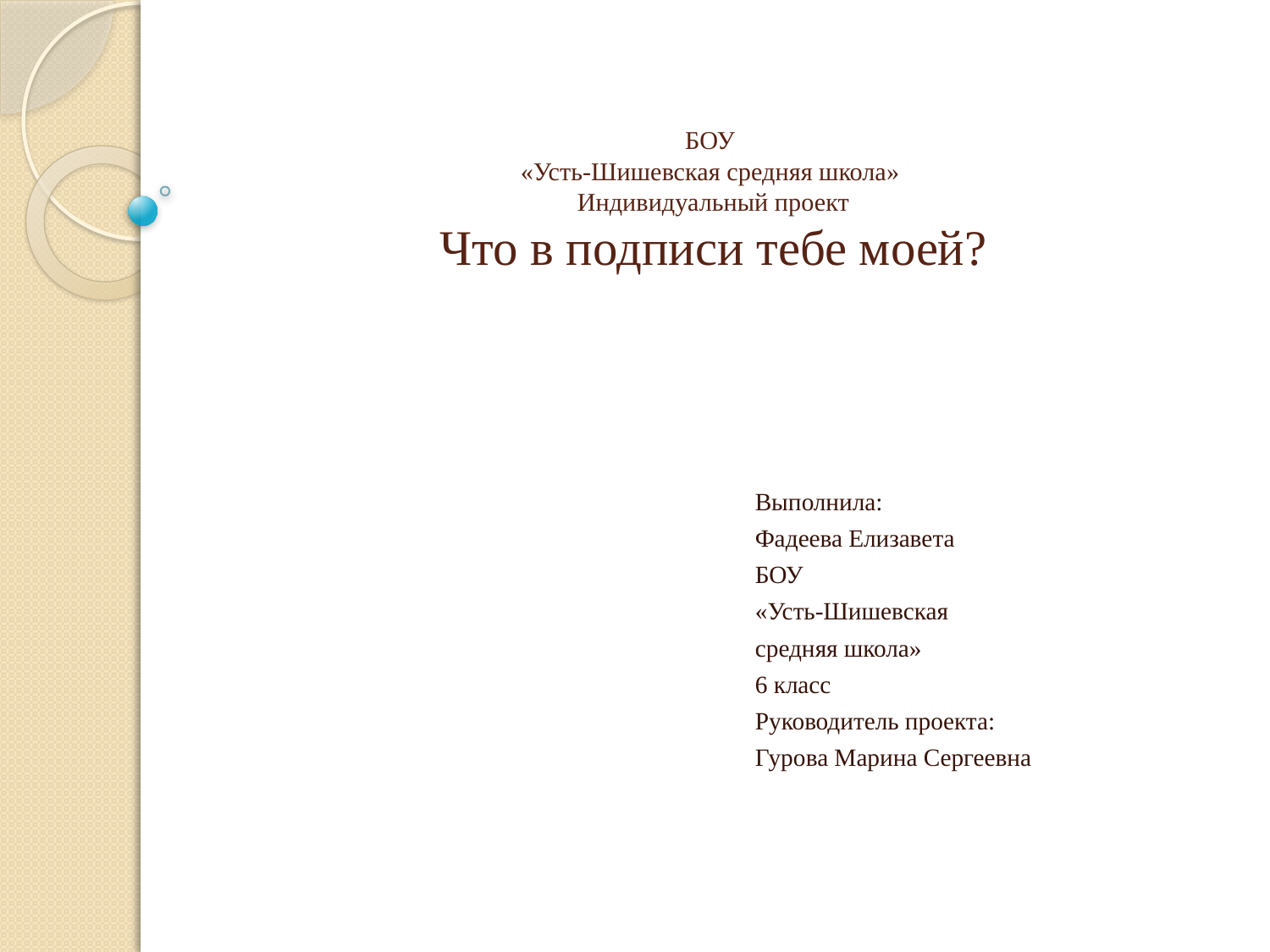

# БОУ «Усть-Шишевская средняя школа»  Индивидуальный проект Что в подписи тебе моей?
                                                                                        Выполнила:
                                                                                        Фадеева Елизавета
                                                                                        БОУ
                                                                                        «Усть-Шишевская
                                                                                        средняя школа»
                                                                                        6 класс
                                                                                        Руководитель проекта:
                                                                                        Гурова Марина Сергеевна